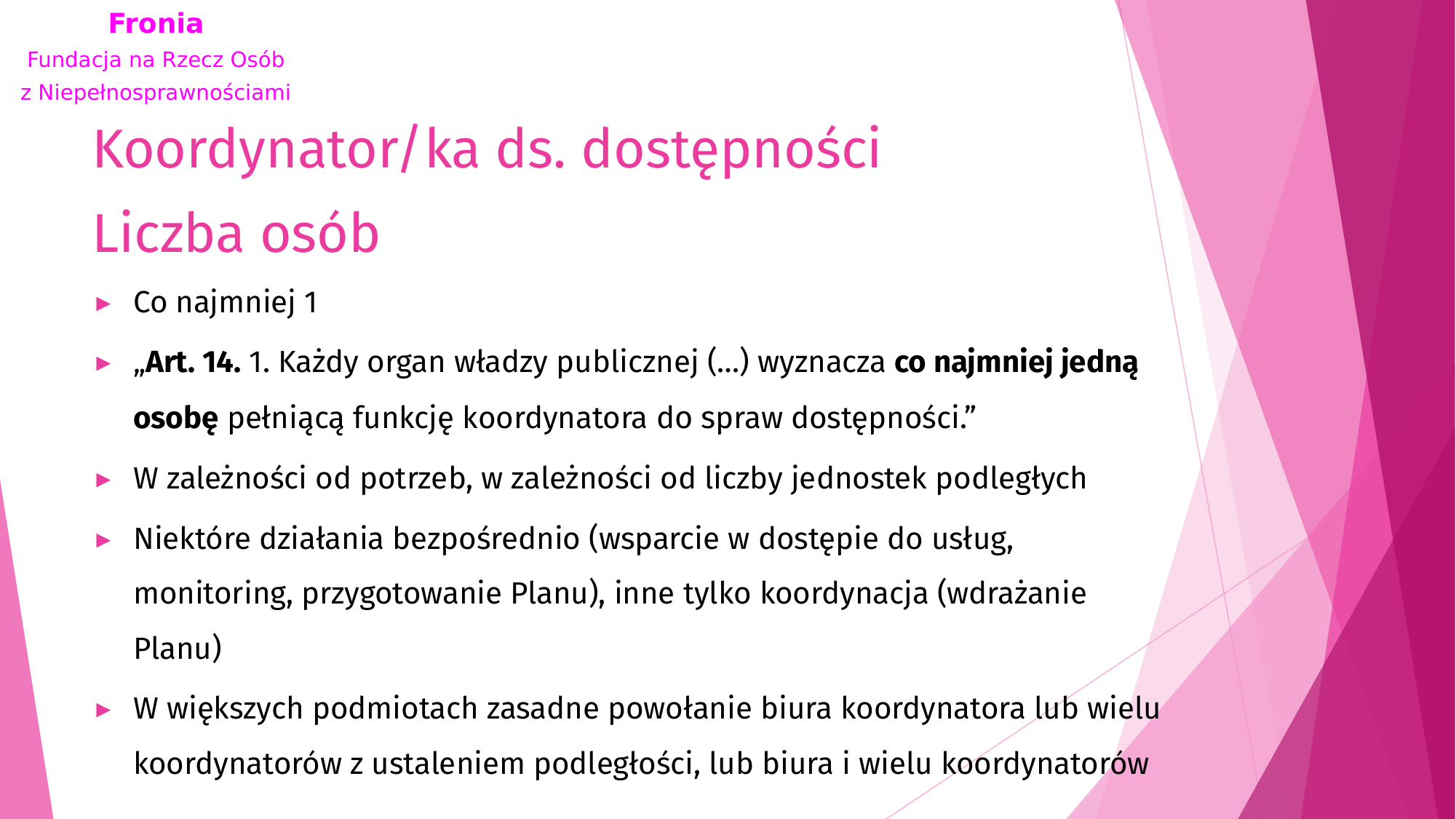

# Koordynator/ka ds. dostępności Liczba osób
Co najmniej 1
„Art. 14. 1. Każdy organ władzy publicznej (…) wyznacza co najmniej jedną osobę pełniącą funkcję koordynatora do spraw dostępności.”
W zależności od potrzeb, w zależności od liczby jednostek podległych
Niektóre działania bezpośrednio (wsparcie w dostępie do usług, monitoring, przygotowanie Planu), inne tylko koordynacja (wdrażanie Planu)
W większych podmiotach zasadne powołanie biura koordynatora lub wielu koordynatorów z ustaleniem podległości, lub biura i wielu koordynatorów